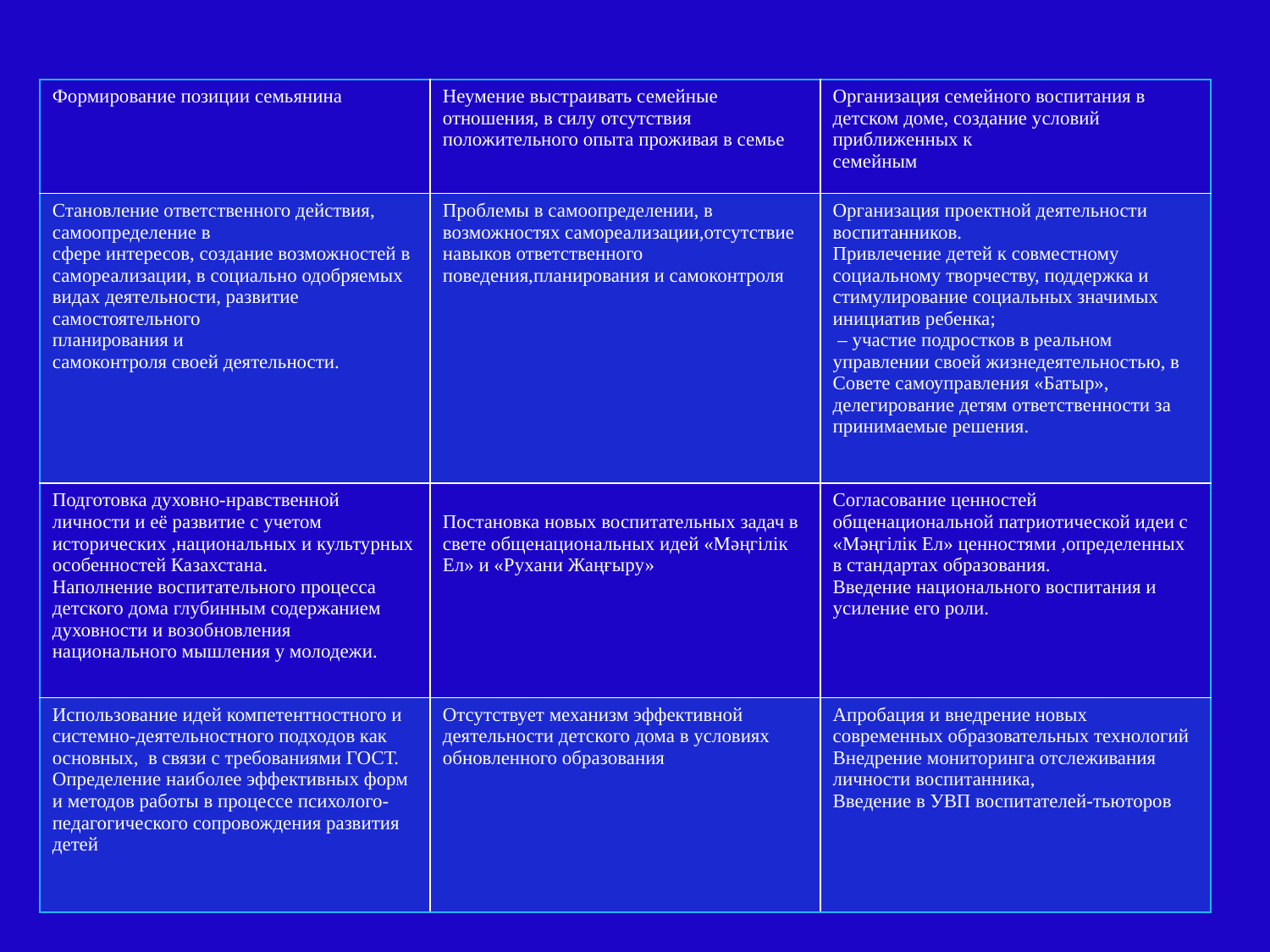

| Формирование позиции семьянина | Неумение выстраивать семейные отношения, в силу отсутствия положительного опыта проживая в семье | Организация семейного воспитания в детском доме, создание условий приближенных к семейным |
| --- | --- | --- |
| Становление ответственного действия, самоопределение в сфере интересов, создание возможностей в самореализации, в социально одобряемых видах деятельности, развитие самостоятельного планирования и самоконтроля своей деятельности. | Проблемы в самоопределении, в возможностях самореализации,отсутствие навыков ответственного поведения,планирования и самоконтроля | Организация проектной деятельности воспитанников. Привлечение детей к совместному социальному творчеству, поддержка и стимулирование социальных значимых инициатив ребенка; – участие подростков в реальном управлении своей жизнедеятельностью, в Совете самоуправления «Батыр», делегирование детям ответственности за принимаемые решения. |
| Подготовка духовно-нравственной личности и её развитие с учетом исторических ,национальных и культурных особенностей Казахстана. Наполнение воспитательного процесса детского дома глубинным содержанием духовности и возобновления национального мышления у молодежи. | Постановка новых воспитательных задач в свете общенациональных идей «Мәңгілік Ел» и «Рухани Жаңғыру» | Согласование ценностей общенациональной патриотической идеи с «Мәңгілік Ел» ценностями ,определенных в стандартах образования. Введение национального воспитания и усиление его роли. |
| Использование идей компетентностного и системно-деятельностного подходов как основных, в связи с требованиями ГОСТ. Определение наиболее эффективных форм и методов работы в процессе психолого-педагогического сопровождения развития детей | Отсутствует механизм эффективной деятельности детского дома в условиях обновленного образования | Апробация и внедрение новых современных образовательных технологий Внедрение мониторинга отслеживания личности воспитанника, Введение в УВП воспитателей-тьюторов |